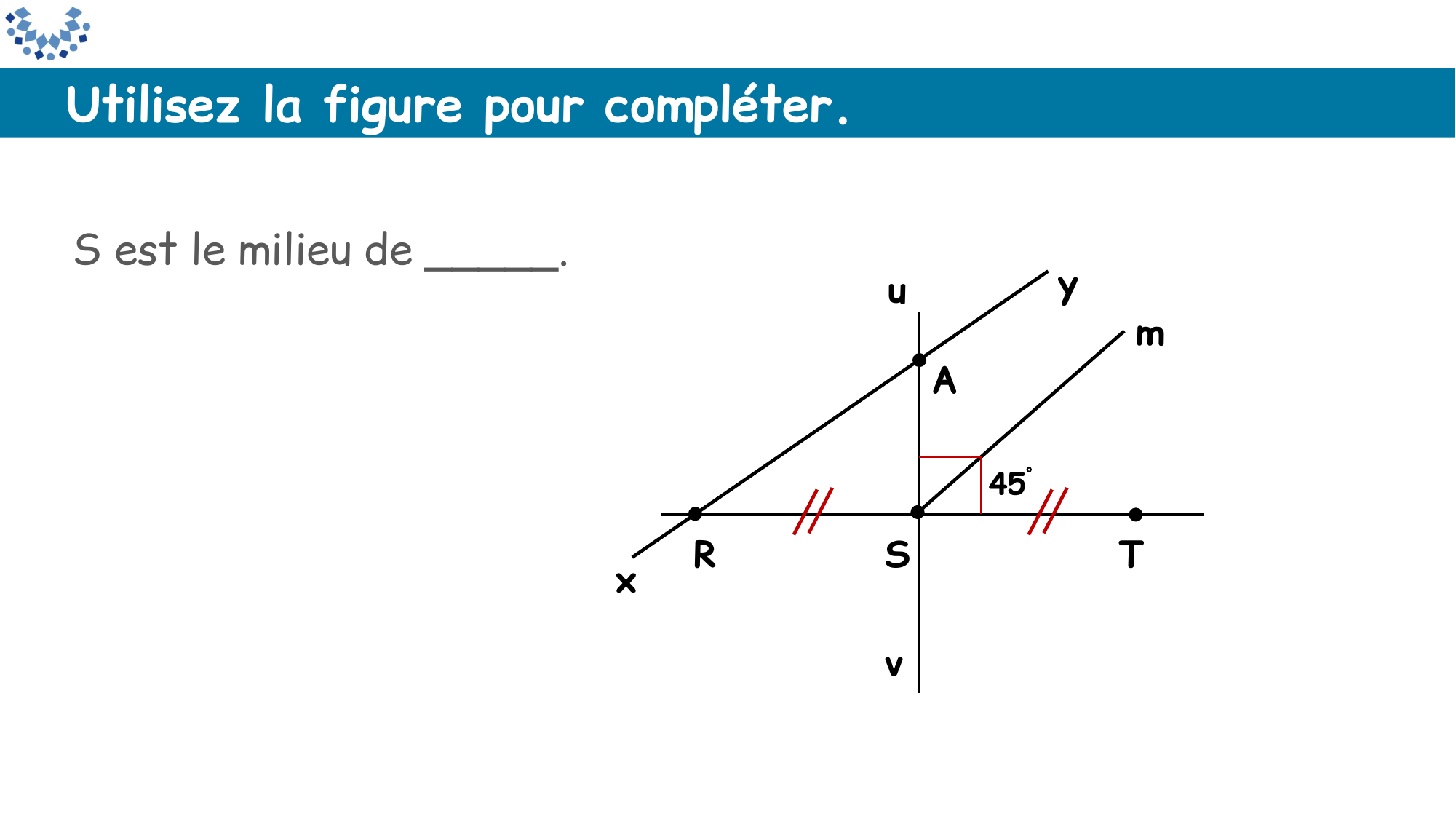

Utilisez la figure pour compléter.
S est le milieu de _____.
y
m

45°

S
T
R
x
v
u
A